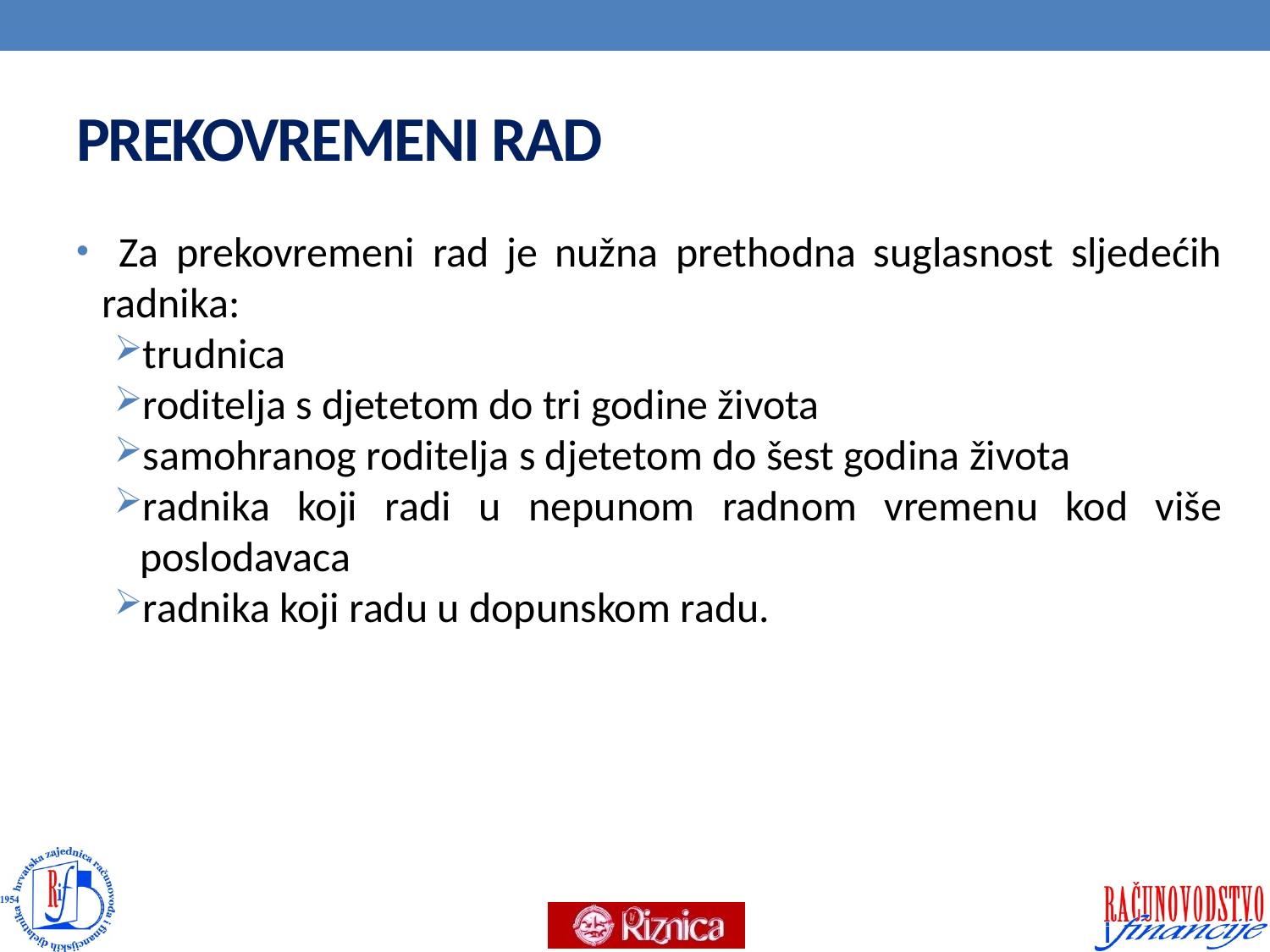

# PREKOVREMENI RAD
 Za prekovremeni rad je nužna prethodna suglasnost sljedećih radnika:
trudnica
roditelja s djetetom do tri godine života
samohranog roditelja s djetetom do šest godina života
radnika koji radi u nepunom radnom vremenu kod više poslodavaca
radnika koji radu u dopunskom radu.